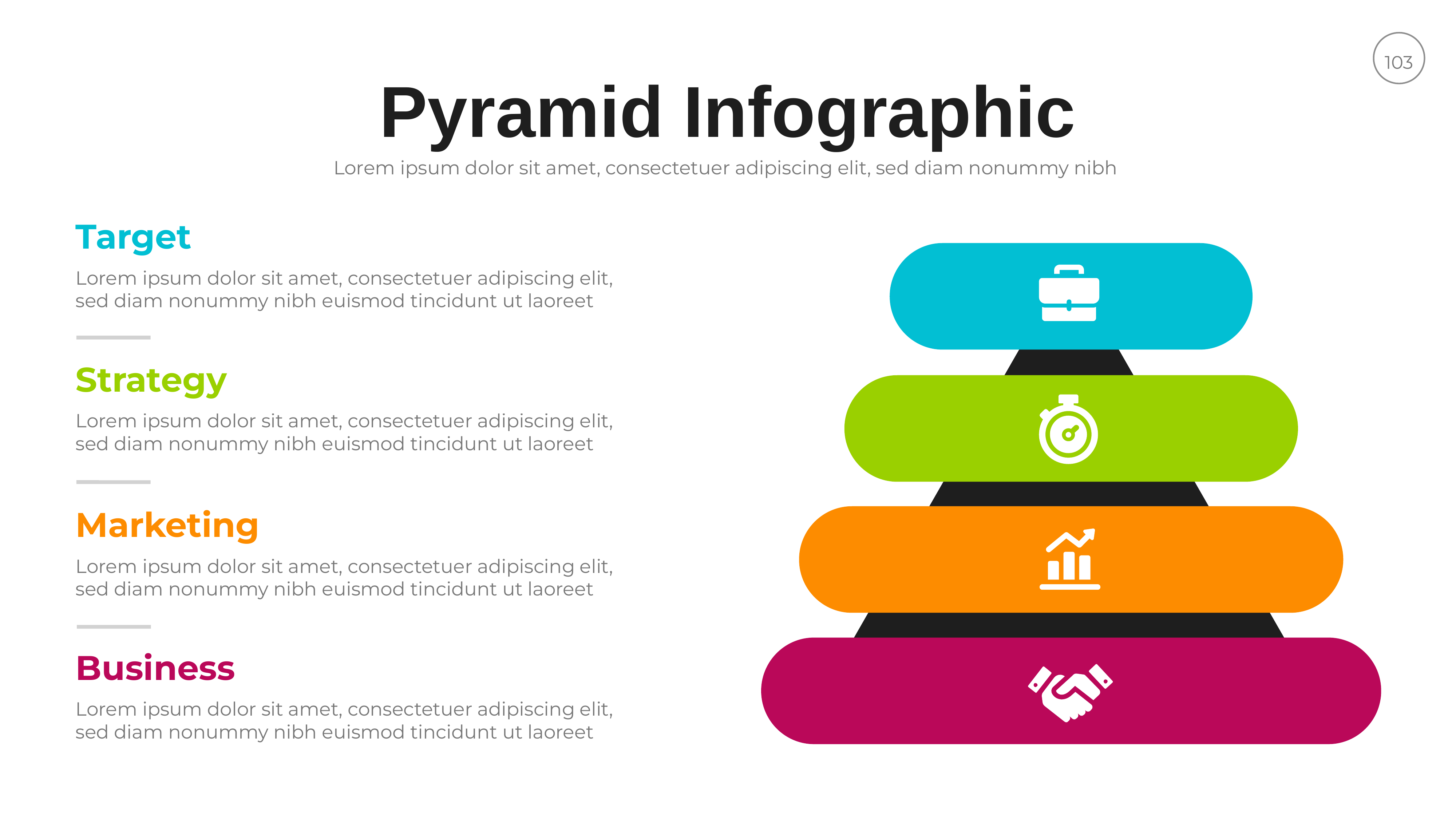

Pyramid Infographic
Lorem ipsum dolor sit amet, consectetuer adipiscing elit, sed diam nonummy nibh
Target

Lorem ipsum dolor sit amet, consectetuer adipiscing elit, sed diam nonummy nibh euismod tincidunt ut laoreet

Strategy

Lorem ipsum dolor sit amet, consectetuer adipiscing elit, sed diam nonummy nibh euismod tincidunt ut laoreet

Marketing

Lorem ipsum dolor sit amet, consectetuer adipiscing elit, sed diam nonummy nibh euismod tincidunt ut laoreet

Business

Lorem ipsum dolor sit amet, consectetuer adipiscing elit, sed diam nonummy nibh euismod tincidunt ut laoreet